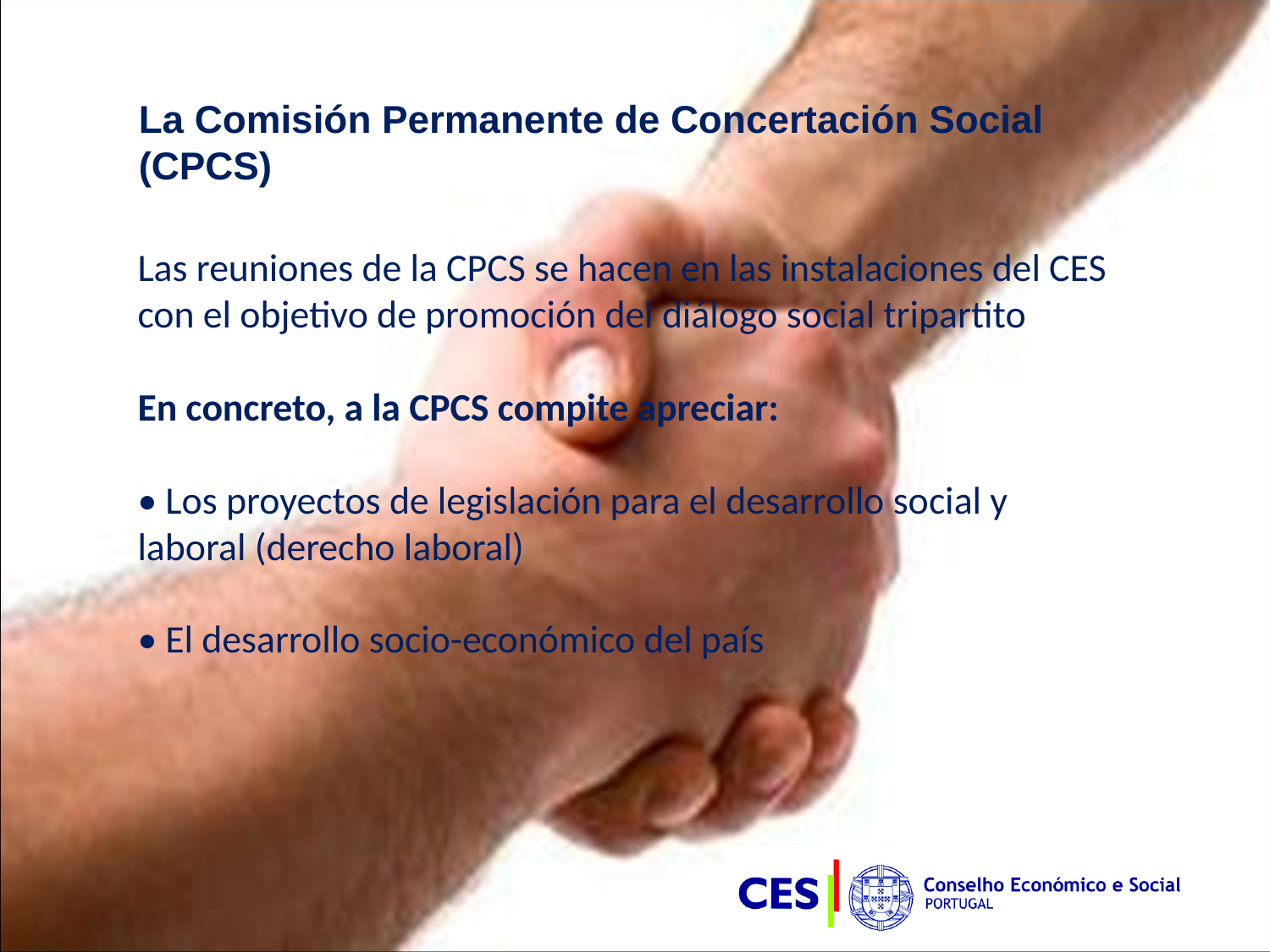

La Comisión Permanente de Concertación Social
(CPCS)
Las reuniones de la CPCS se hacen en las instalaciones del CES con el objetivo de promoción del diálogo social tripartito

En concreto, a la CPCS compite apreciar:
• Los proyectos de legislación para el desarrollo social y laboral (derecho laboral)
• El desarrollo socio-económico del país